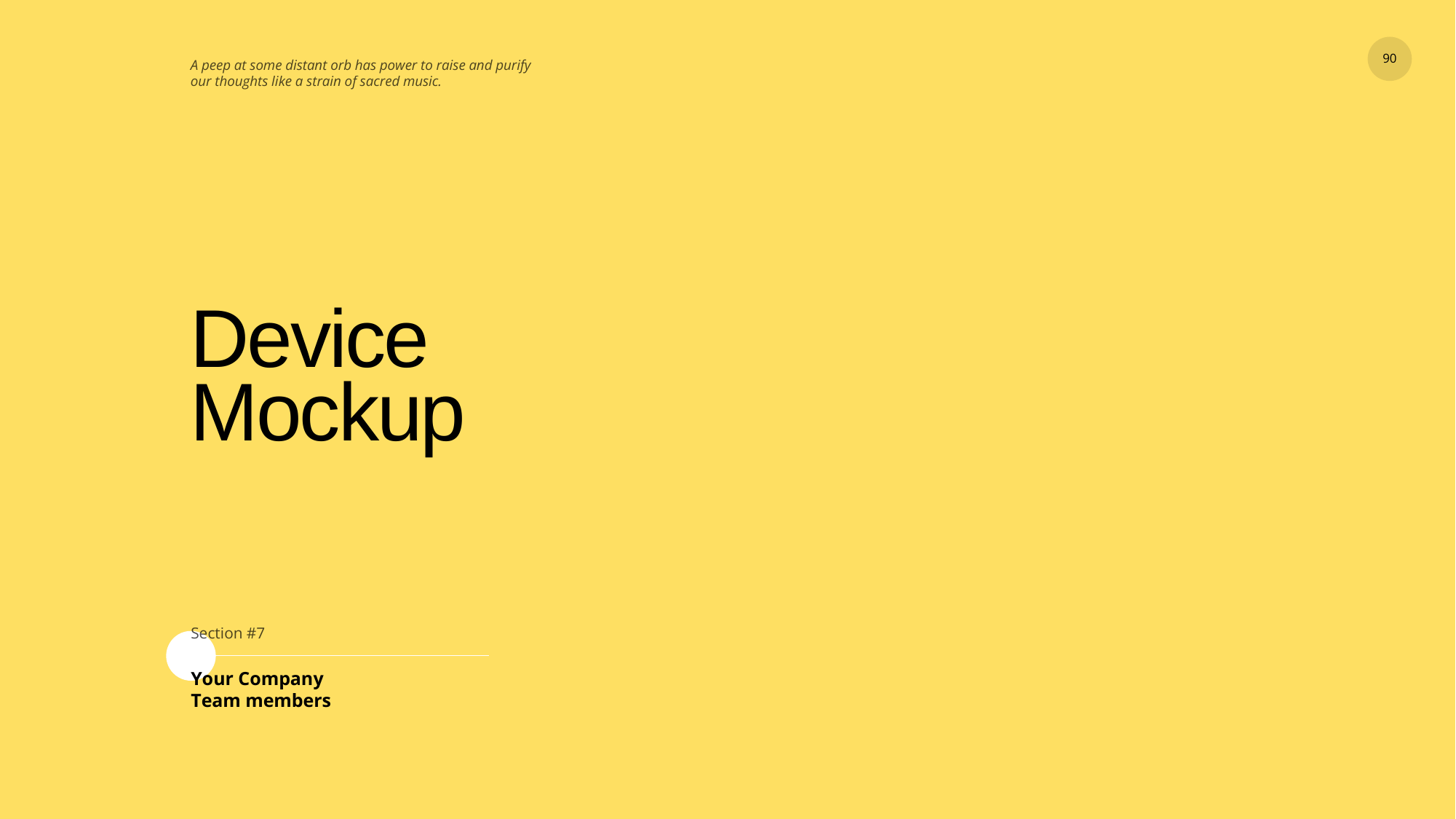

90
A peep at some distant orb has power to raise and purify our thoughts like a strain of sacred music.

# Device Mockup
Section #7

Your Company
Team members